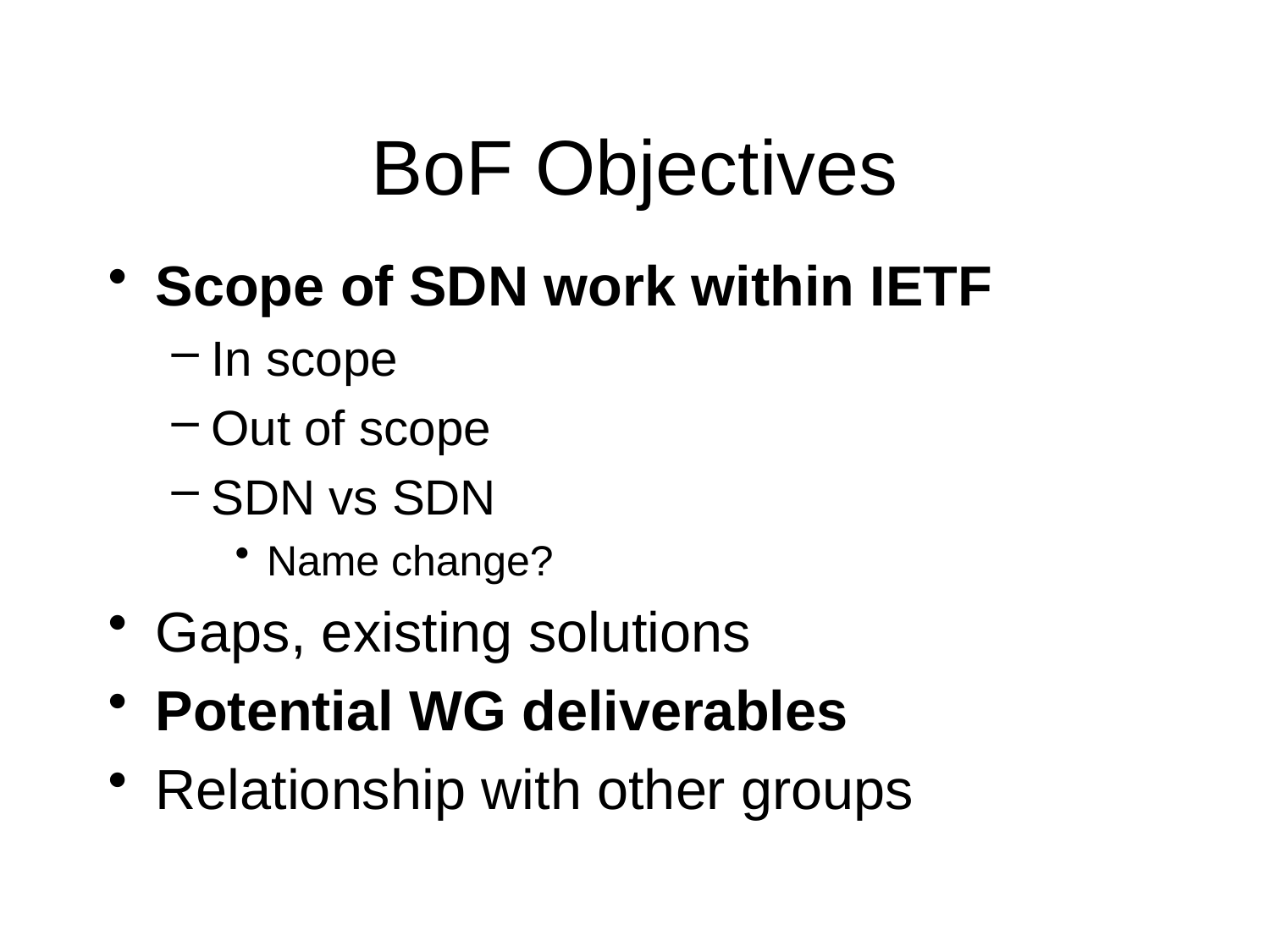

# BoF Objectives
Scope of SDN work within IETF
In scope
Out of scope
SDN vs SDN
Name change?
Gaps, existing solutions
Potential WG deliverables
Relationship with other groups